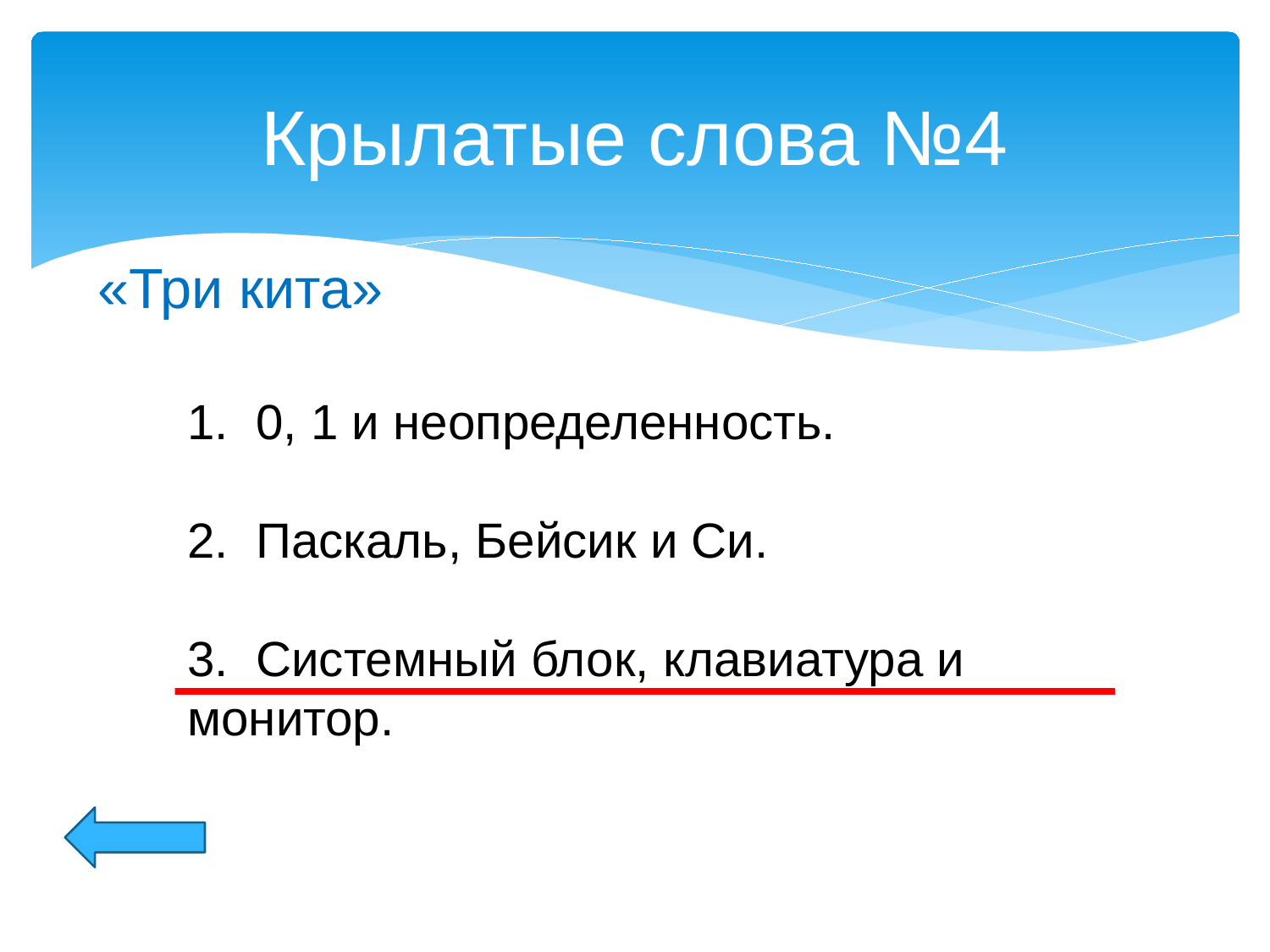

# Крылатые слова №4
«Три кита»
1.  0, 1 и неопределенность.

2.  Паскаль, Бейсик и Си.

3.  Системный блок, клавиатура и монитор.